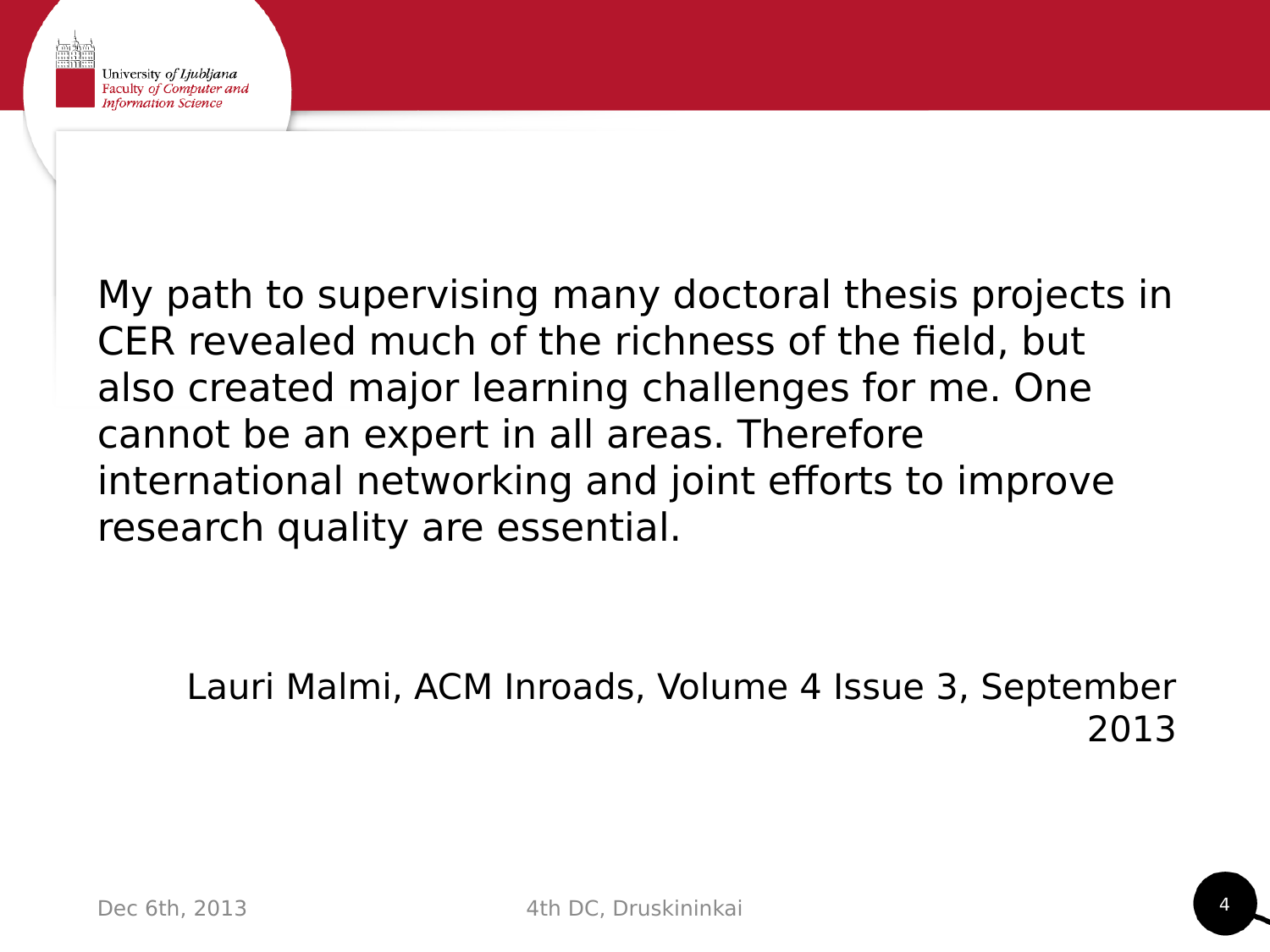

#
My path to supervising many doctoral thesis projects in CER revealed much of the richness of the field, but also created major learning challenges for me. One cannot be an expert in all areas. Therefore international networking and joint efforts to improve research quality are essential.

Lauri Malmi, ACM Inroads, Volume 4 Issue 3, September 2013

4
Dec 6th, 2013
4th DC, Druskininkai